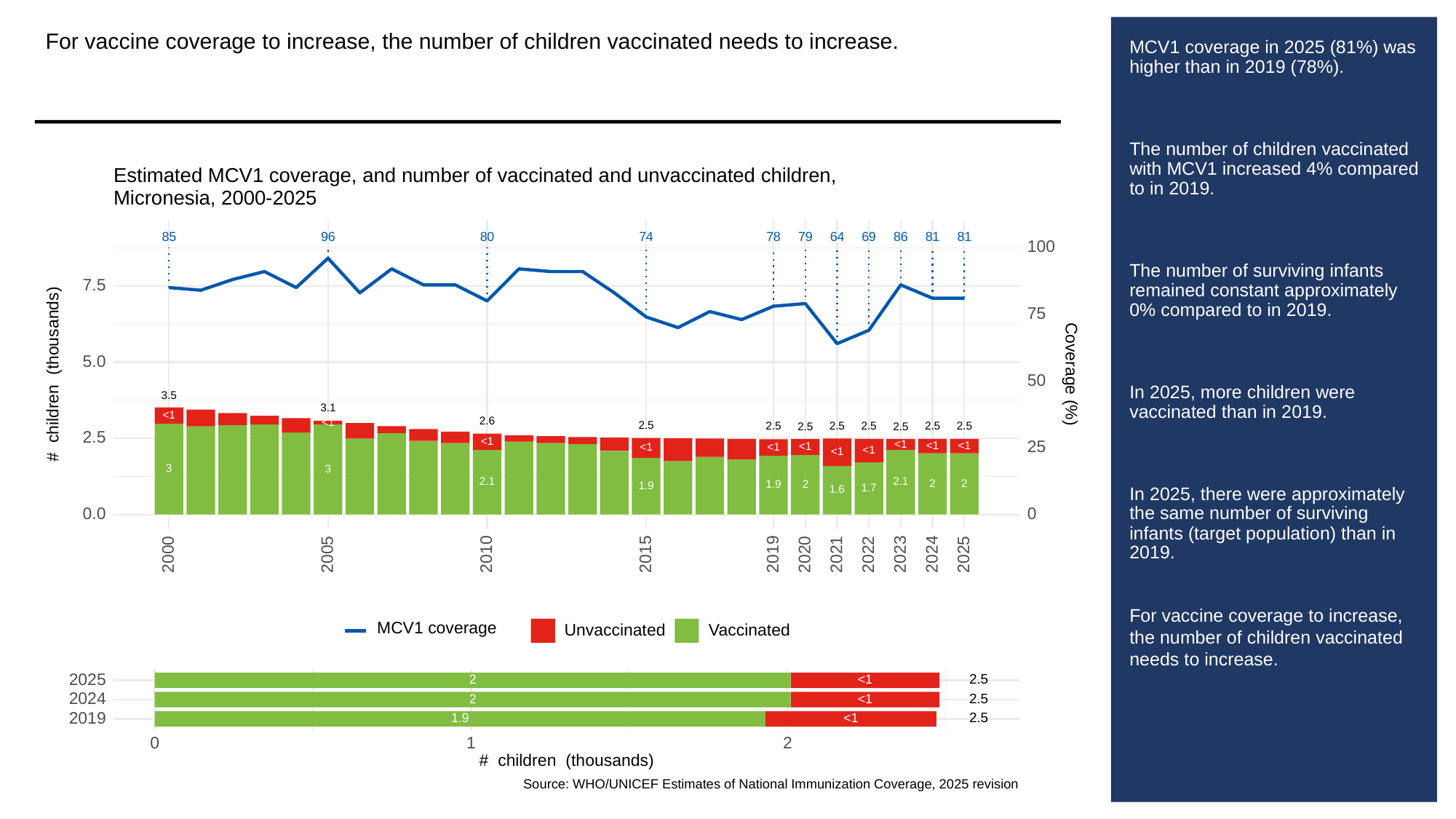

For vaccine coverage to increase, the number of children vaccinated needs to increase.
# MCV1 coverage in 2025 (81%) was higher than in 2019 (78%).

The number of children vaccinated with MCV1 increased 4% compared to in 2019.

The number of surviving infants remained constant approximately 0% compared to in 2019.

In 2025, more children were vaccinated than in 2019.

In 2025, there were approximately the same number of surviving infants (target population) than in 2019.

For vaccine coverage to increase, the number of children vaccinated needs to increase.

Estimated MCV1 coverage, and number of vaccinated and unvaccinated children,
Micronesia, 2000-2025

85
96
80
78
79
64
69
86
81
81
74
100

7.5

75

5.0

#  children  (thousands)
Coverage (%)
50
3.5

3.1

<1

2.6

<1

2.5
2.5
2.5
2.5
2.5
2.5
2.5
2.5

2.5

<1

<1

25

<1
<1
<1

<1
<1

<1
<1

3
3

2.1
2.1
2
2
2
1.9
1.9
1.7
1.6
0.0
0

2023
2000
2005
2010
2015
2019
2020
2021
2022
2024
2025

MCV1 coverage
Unvaccinated
Vaccinated

2025
2.5
2
<1

2024
2.5
2
<1

2019
2.5
1.9
<1

0
1
2
#  children  (thousands)
Source: WHO/UNICEF Estimates of National Immunization Coverage, 2025 revision